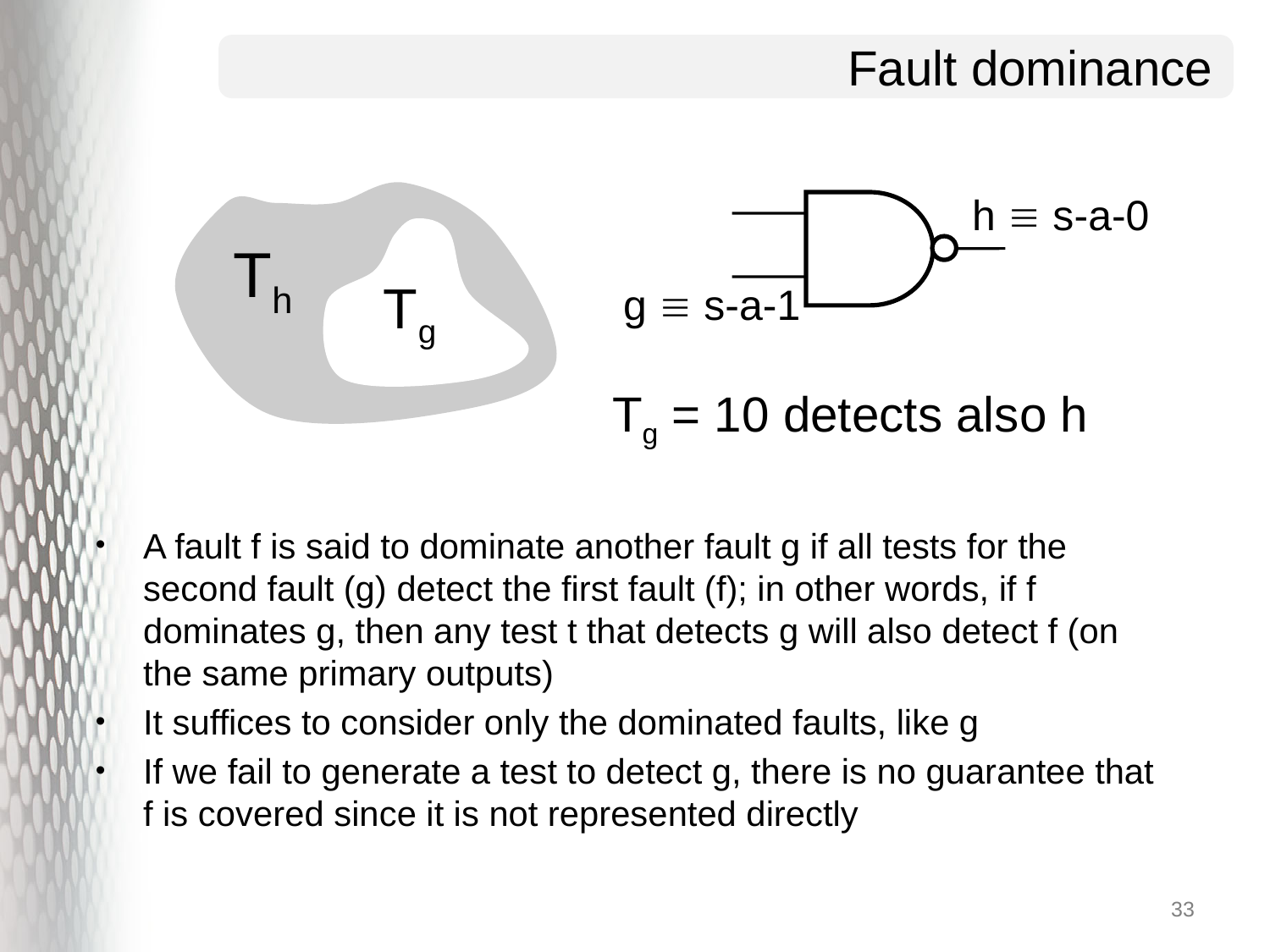

# Fault dominance

h ≡ s-a-0

Th

Tg
g ≡ s-a-1

Tg = 10 detects also h
A fault f is said to dominate another fault g if all tests for the second fault (g) detect the first fault (f); in other words, if f dominates g, then any test t that detects g will also detect f (on the same primary outputs)
It suffices to consider only the dominated faults, like g
If we fail to generate a test to detect g, there is no guarantee that f is covered since it is not represented directly